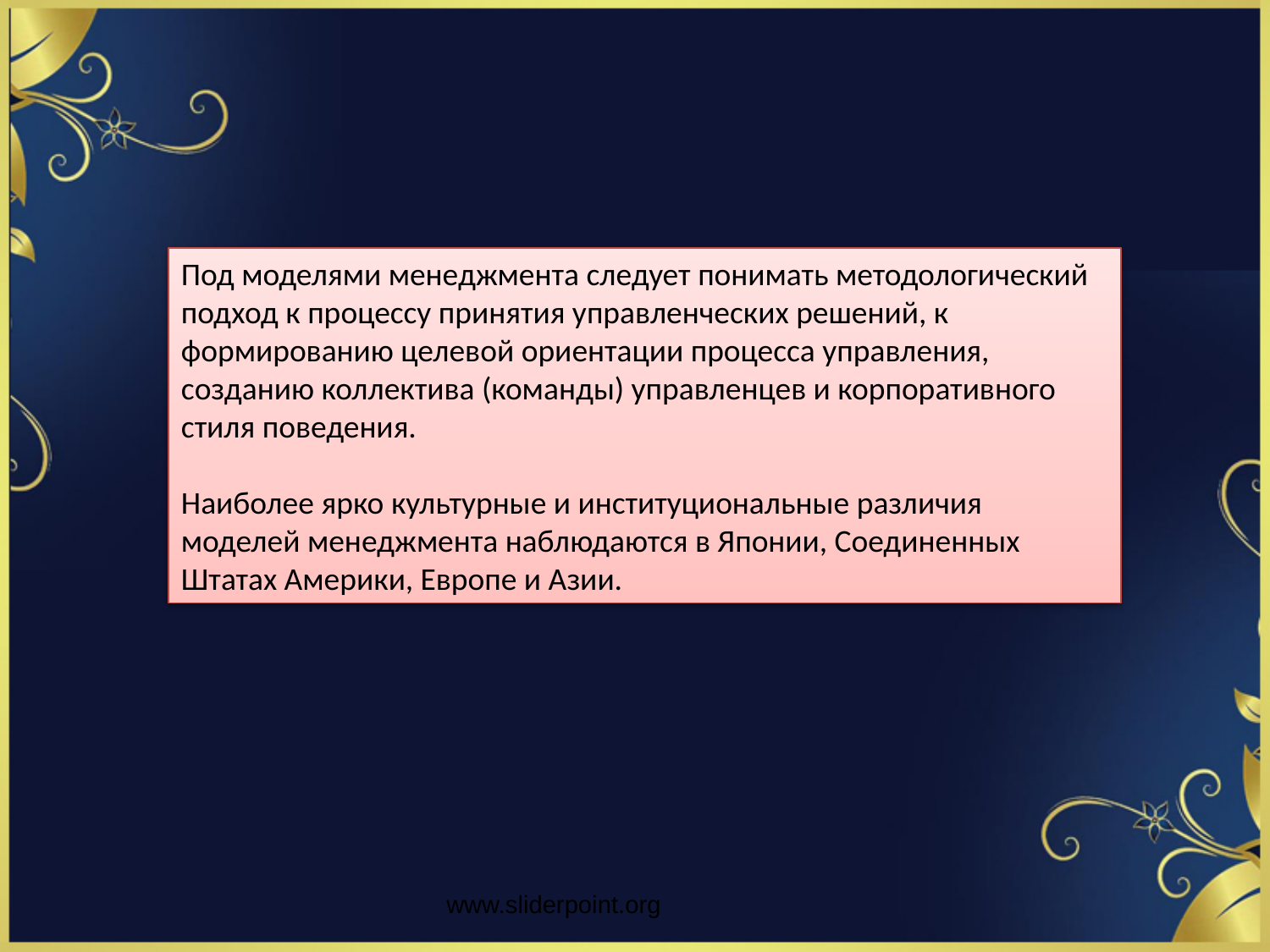

Под моделями менеджмента следует понимать методологический подход к процессу принятия управленческих решений, к формированию целевой ориентации процесса управления, созданию коллектива (команды) управленцев и корпоративного стиля поведения.
Наиболее ярко культурные и институциональные различия моделей менеджмента наблюдаются в Японии, Соединенных Штатах Америки, Европе и Азии.
www.sliderpoint.org